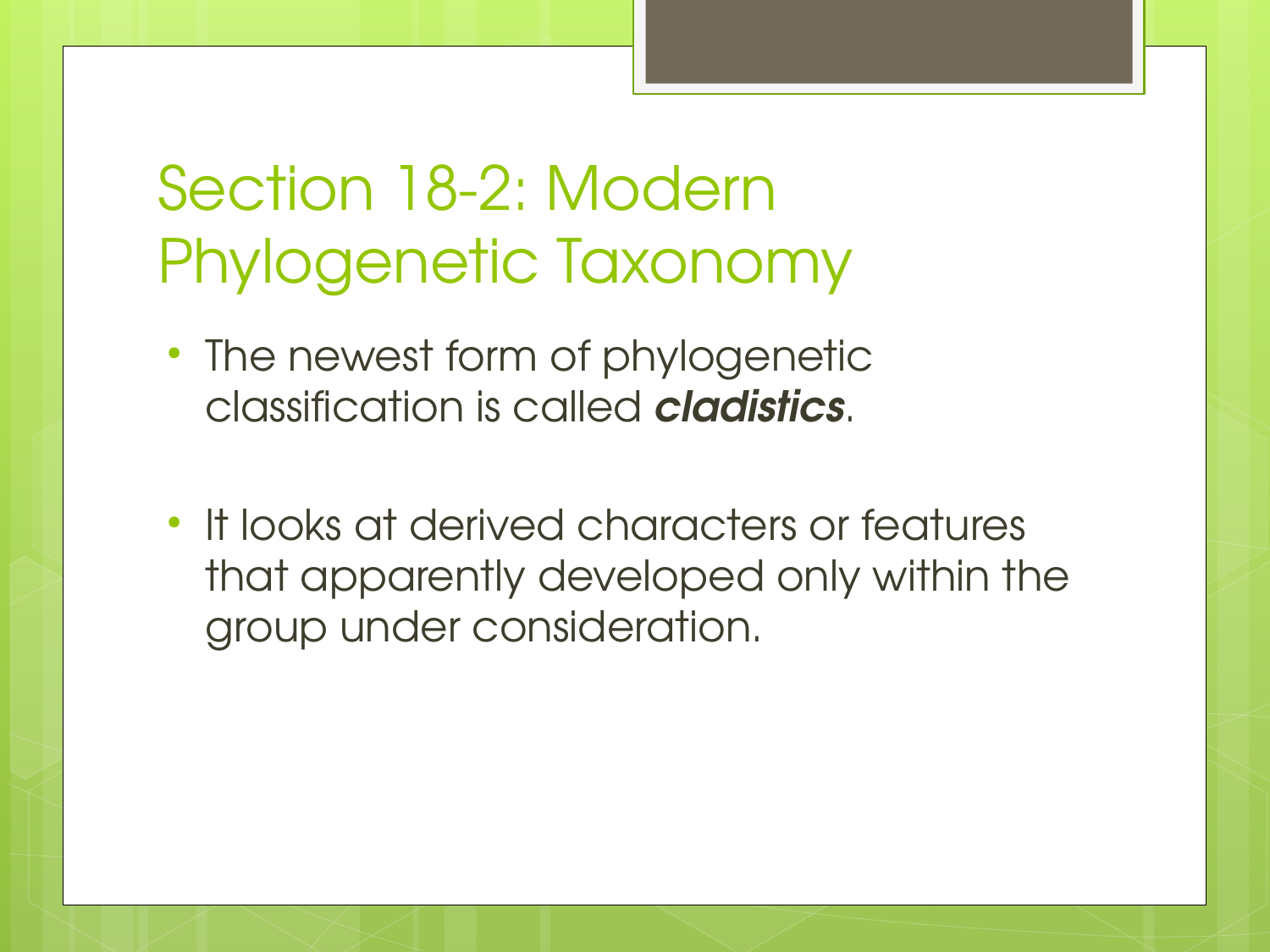

# Section 18-2: Modern Phylogenetic Taxonomy
The newest form of phylogenetic classification is called cladistics.

It looks at derived characters or features that apparently developed only within the group under consideration.